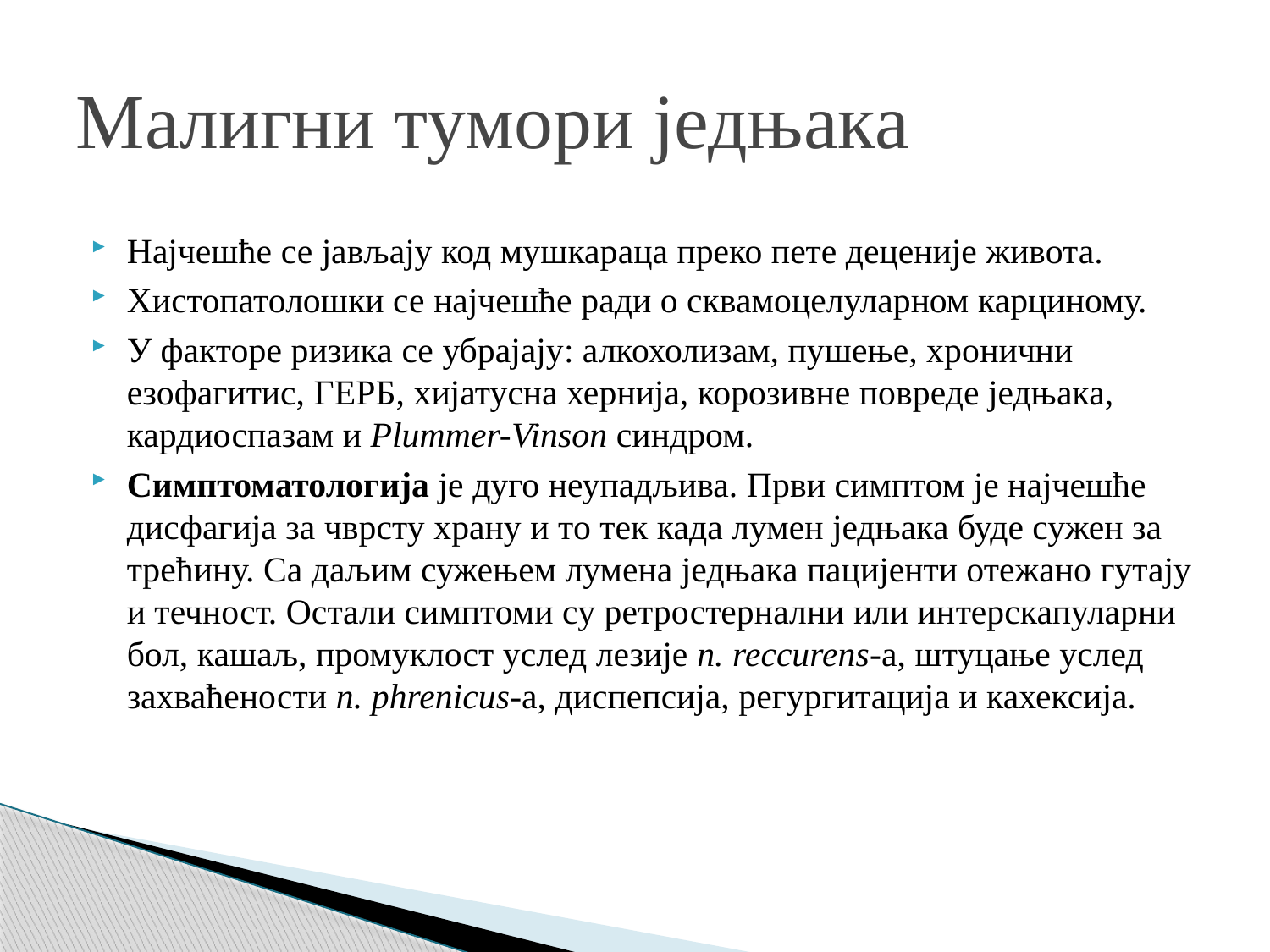

# Малигни тумори једњака
Најчешће се јављају код мушкараца преко пете деценије живота.
Хистопатолошки се најчешће ради о сквамоцелуларном карциному.
У факторе ризика се убрајају: алкохолизам, пушење, хронични езофагитис, ГЕРБ, хијатусна хернија, корозивне повреде једњака, кардиоспазам и Plummer-Vinson синдром.
Симптоматологија је дуго неупадљива. Први симптом је најчешће дисфагија за чврсту храну и то тек када лумен једњака буде сужен за трећину. Са даљим сужењем лумена једњака пацијенти отежано гутају и течност. Остали симптоми су ретростернални или интерскапуларни бол, кашаљ, промуклост услед лезије n. reccurens-а, штуцање услед захваћености n. phrenicus-а, диспепсија, регургитација и кахексија.